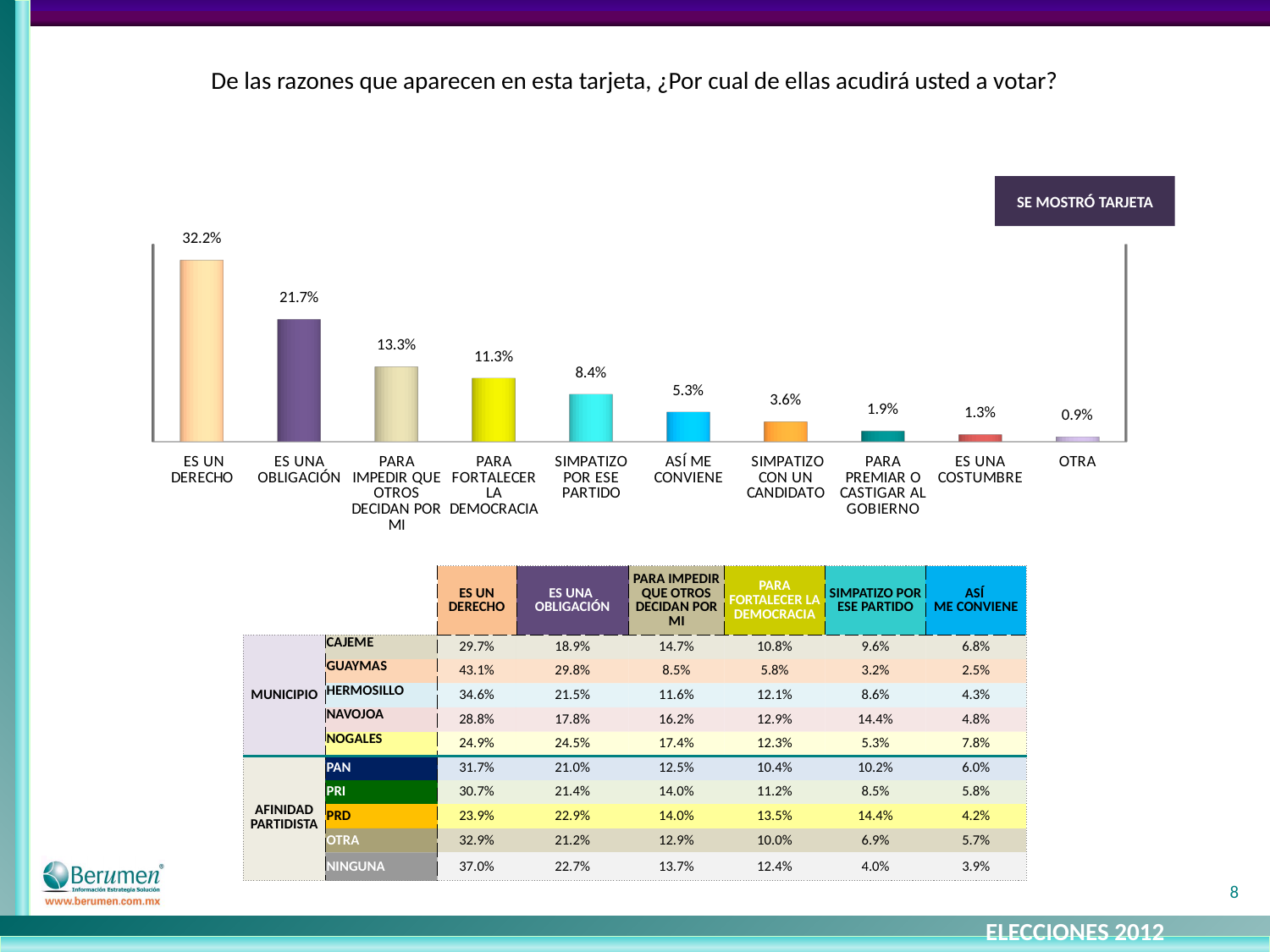

De las razones que aparecen en esta tarjeta, ¿Por cual de ellas acudirá usted a votar?
SE MOSTRÓ TARJETA

[unsupported chart]

|  |  | ES UN DERECHO | ES UNA OBLIGACIÓN | PARA IMPEDIR QUE OTROS DECIDAN POR MI | PARA FORTALECER LA DEMOCRACIA | SIMPATIZO POR ESE PARTIDO | ASÍ ME CONVIENE |
| --- | --- | --- | --- | --- | --- | --- | --- |
| MUNICIPIO | CAJEME | 29.7% | 18.9% | 14.7% | 10.8% | 9.6% | 6.8% |
|  | GUAYMAS | 43.1% | 29.8% | 8.5% | 5.8% | 3.2% | 2.5% |
|  | HERMOSILLO | 34.6% | 21.5% | 11.6% | 12.1% | 8.6% | 4.3% |
|  | NAVOJOA | 28.8% | 17.8% | 16.2% | 12.9% | 14.4% | 4.8% |
|  | NOGALES | 24.9% | 24.5% | 17.4% | 12.3% | 5.3% | 7.8% |
| AFINIDAD PARTIDISTA | PAN | 31.7% | 21.0% | 12.5% | 10.4% | 10.2% | 6.0% |
|  | PRI | 30.7% | 21.4% | 14.0% | 11.2% | 8.5% | 5.8% |
|  | PRD | 23.9% | 22.9% | 14.0% | 13.5% | 14.4% | 4.2% |
|  | OTRA | 32.9% | 21.2% | 12.9% | 10.0% | 6.9% | 5.7% |
|  | NINGUNA | 37.0% | 22.7% | 13.7% | 12.4% | 4.0% | 3.9% |
8
ELECCIONES 2012